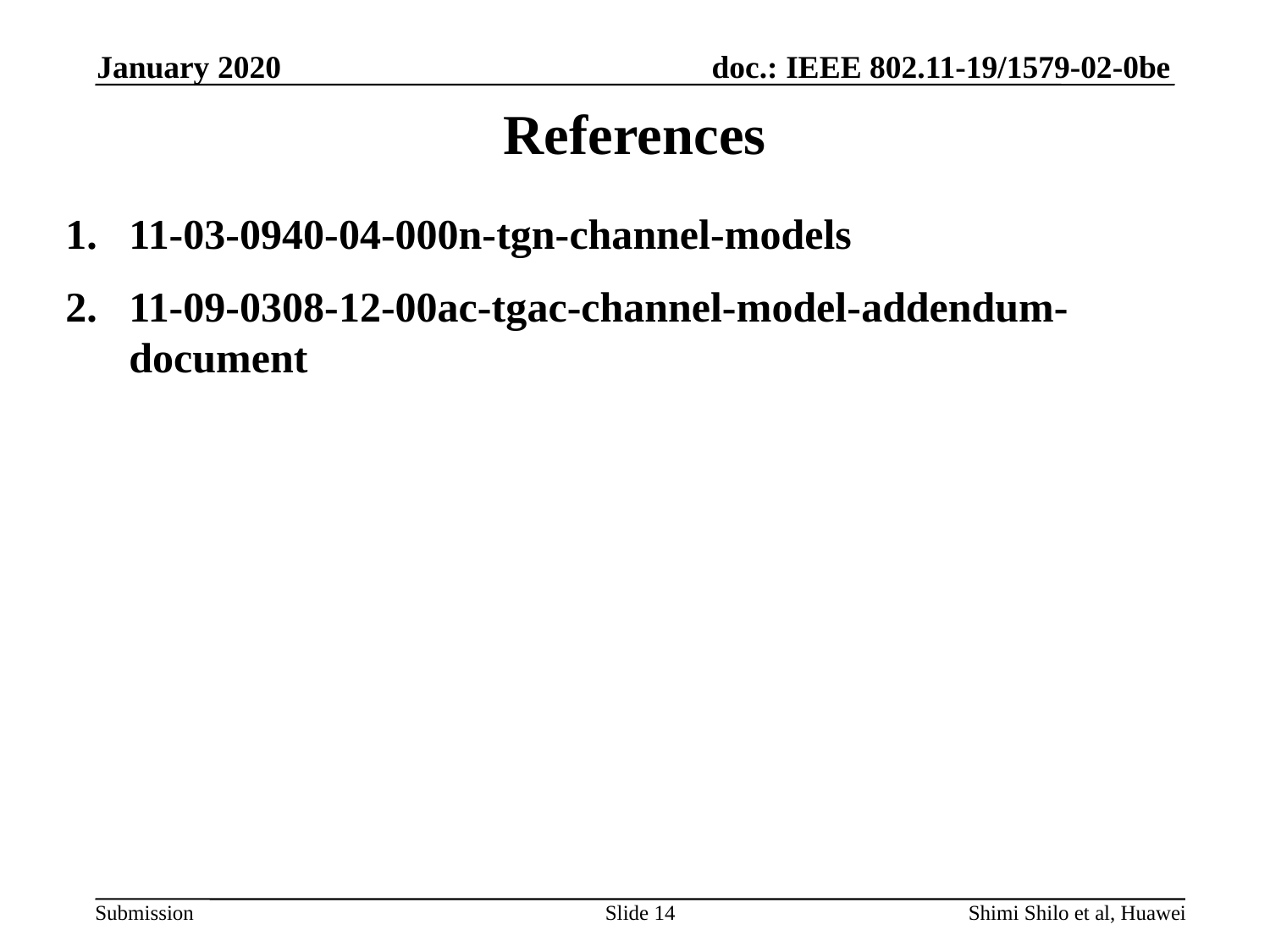

January 2020
# References
11-03-0940-04-000n-tgn-channel-models
11-09-0308-12-00ac-tgac-channel-model-addendum-document

Slide 14
Shimi Shilo et al, Huawei